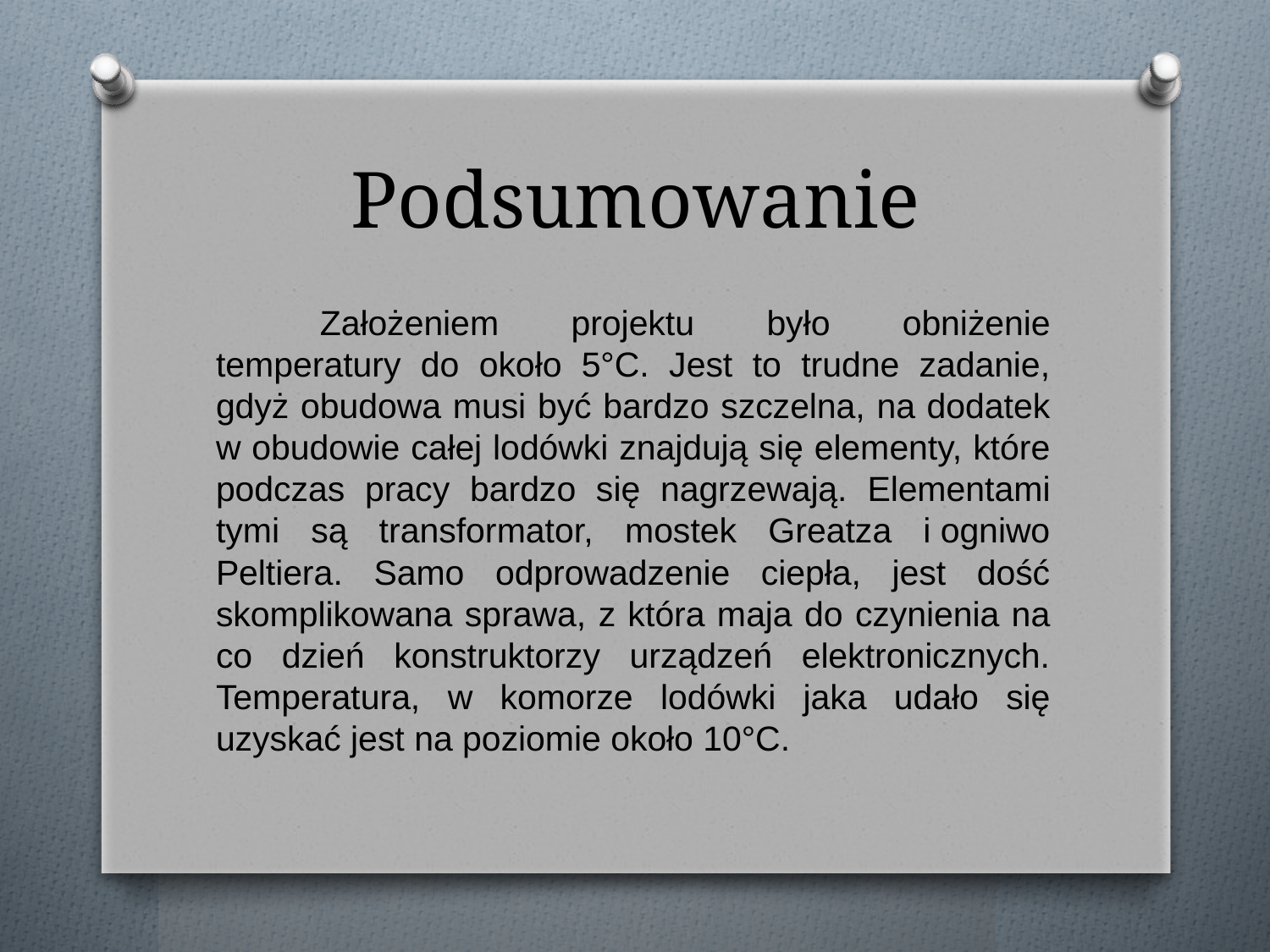

# Podsumowanie
	Założeniem projektu było obniżenie temperatury do około 5°C. Jest to trudne zadanie, gdyż obudowa musi być bardzo szczelna, na dodatek w obudowie całej lodówki znajdują się elementy, które podczas pracy bardzo się nagrzewają. Elementami tymi są transformator, mostek Greatza i ogniwo Peltiera. Samo odprowadzenie ciepła, jest dość skomplikowana sprawa, z która maja do czynienia na co dzień konstruktorzy urządzeń elektronicznych. Temperatura, w komorze lodówki jaka udało się uzyskać jest na poziomie około 10°C.